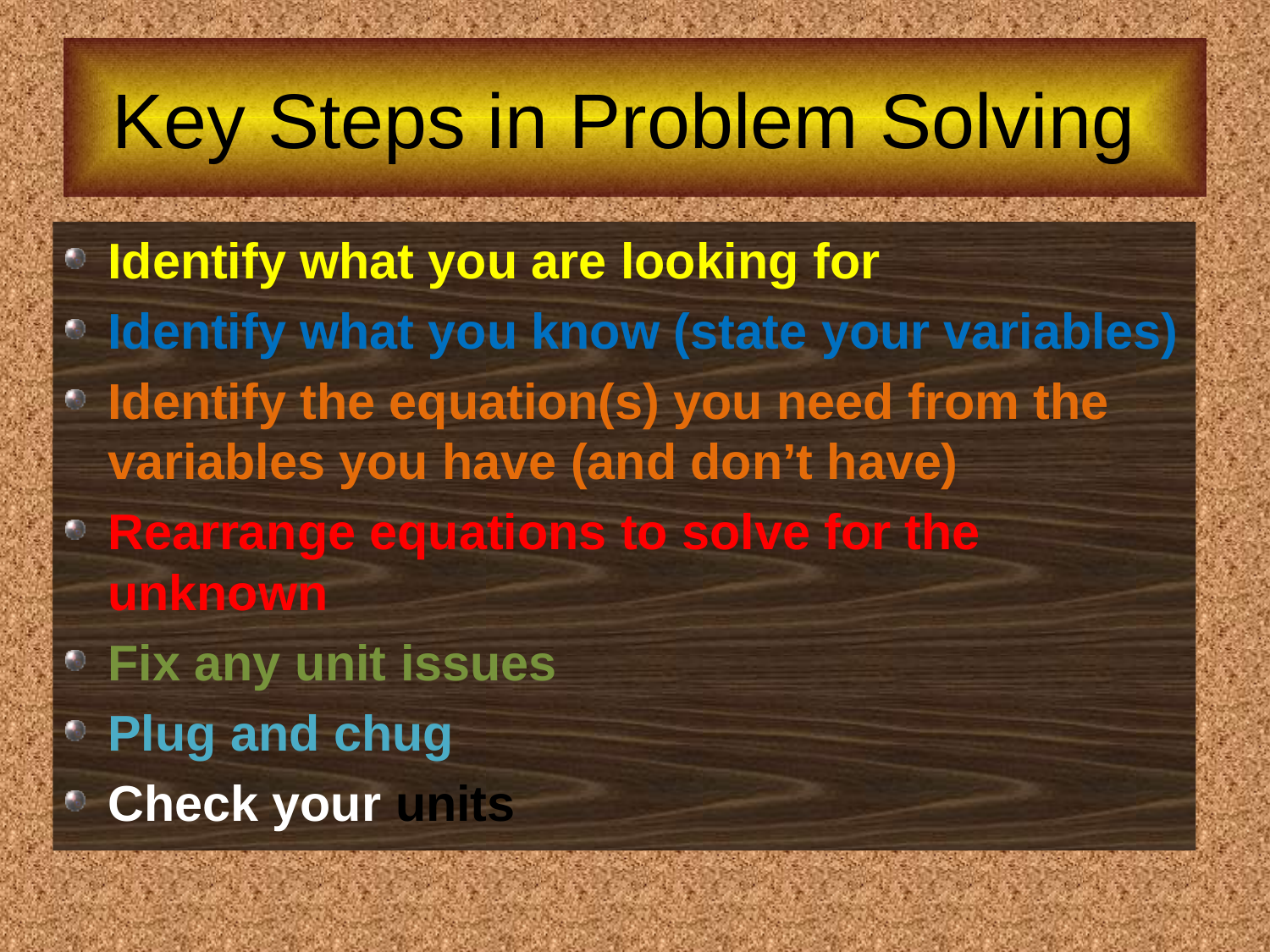

# Key Steps in Problem Solving
Identify what you are looking for
Identify what you know (state your variables)
Identify the equation(s) you need from the variables you have (and don’t have)
Rearrange equations to solve for the unknown
Fix any unit issues
Plug and chug
Check your units